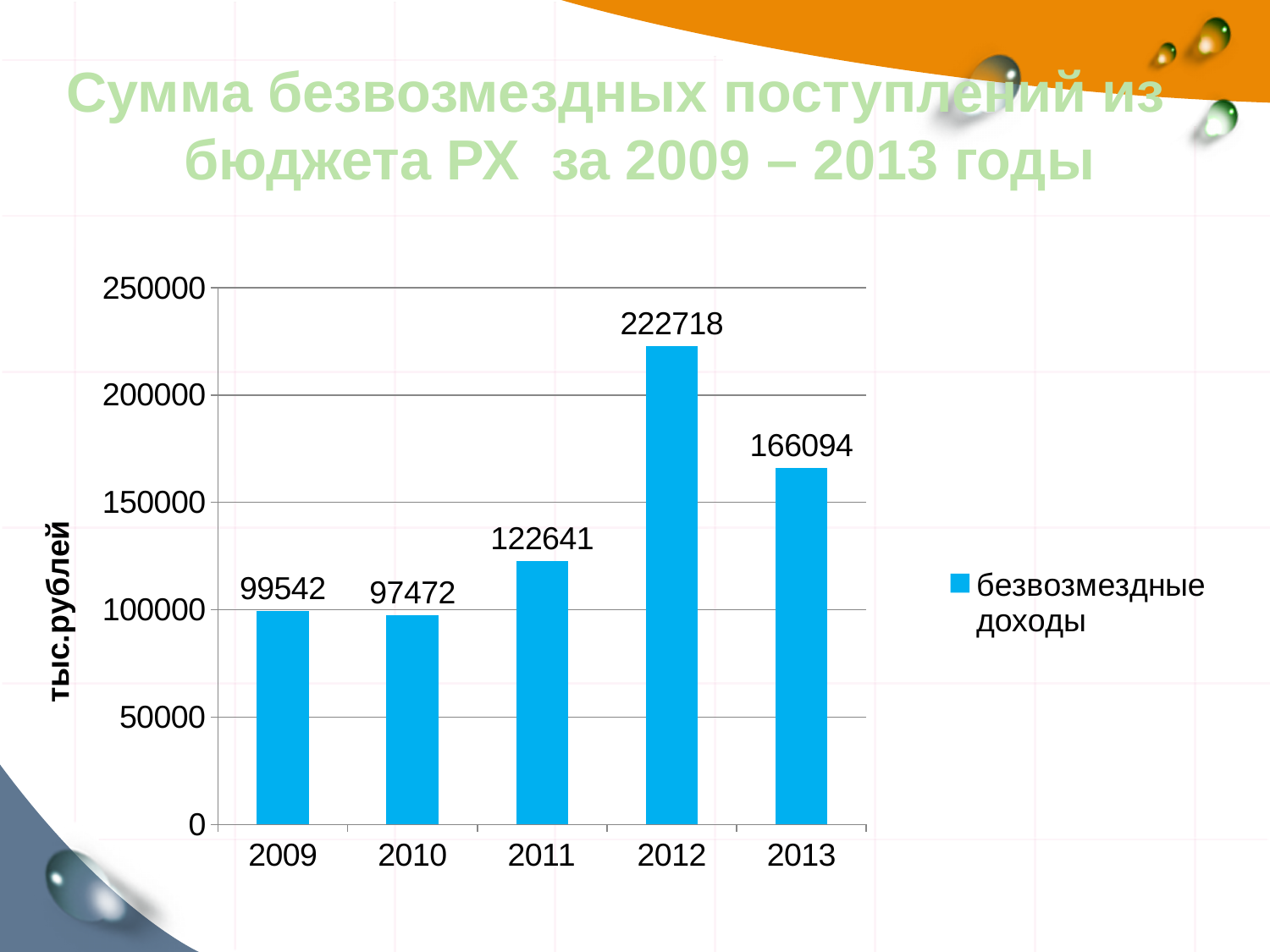

Сумма безвозмездных поступлений из бюджета РХ  за 2009 – 2013 годы

### Chart

| Category | безвозмездные доходы |
|---|---|
| 2009 | 99542.0 |
| 2010 | 97472.0 |
| 2011 | 122641.0 |
| 2012 | 222718.0 |
| 2013 | 166094.0 |